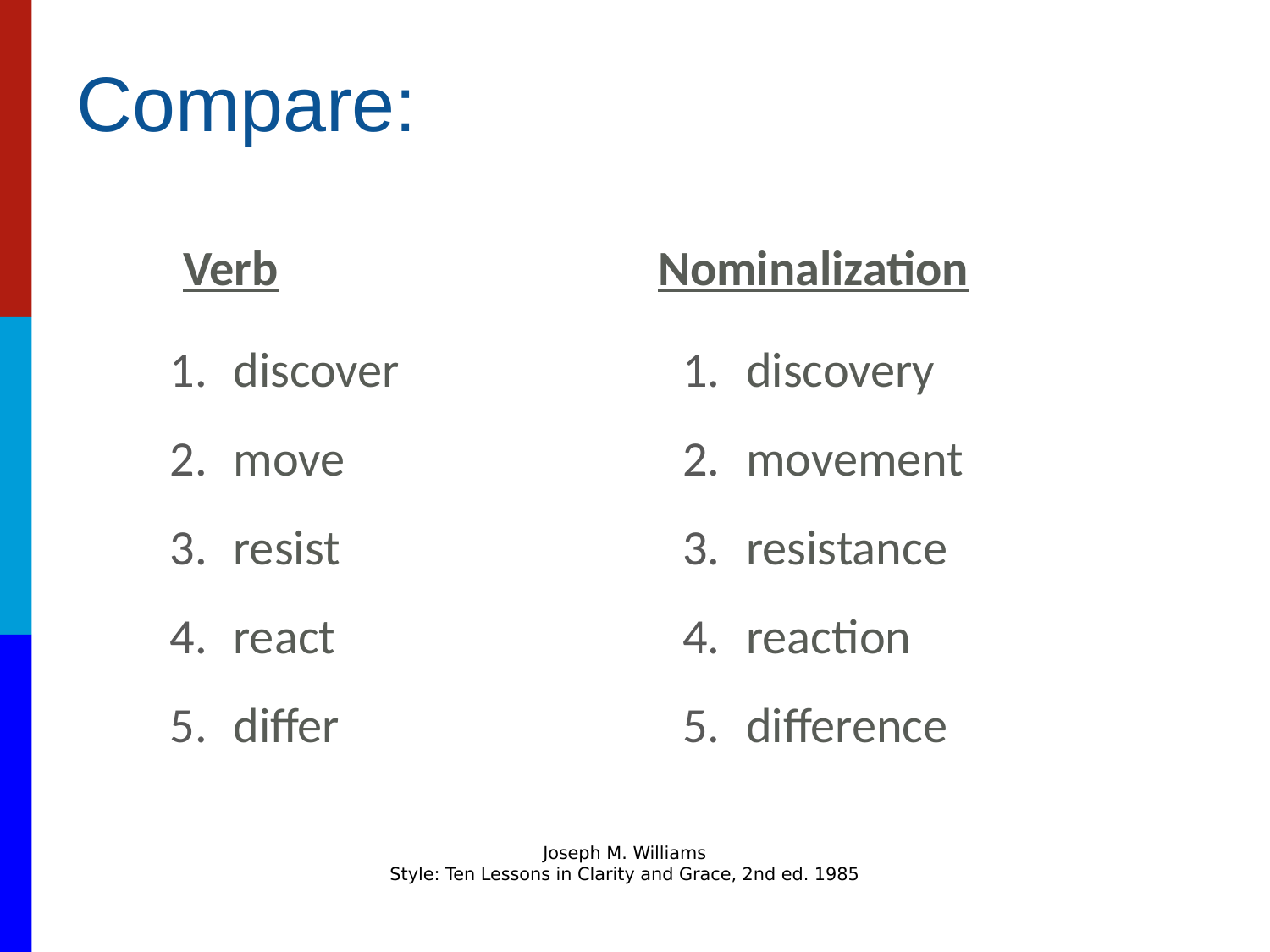

# Compare:
Verb
Nominalization
discover
move
resist
react
differ
discovery
movement
resistance
reaction
difference

Joseph M. Williams
Style: Ten Lessons in Clarity and Grace, 2nd ed. 1985